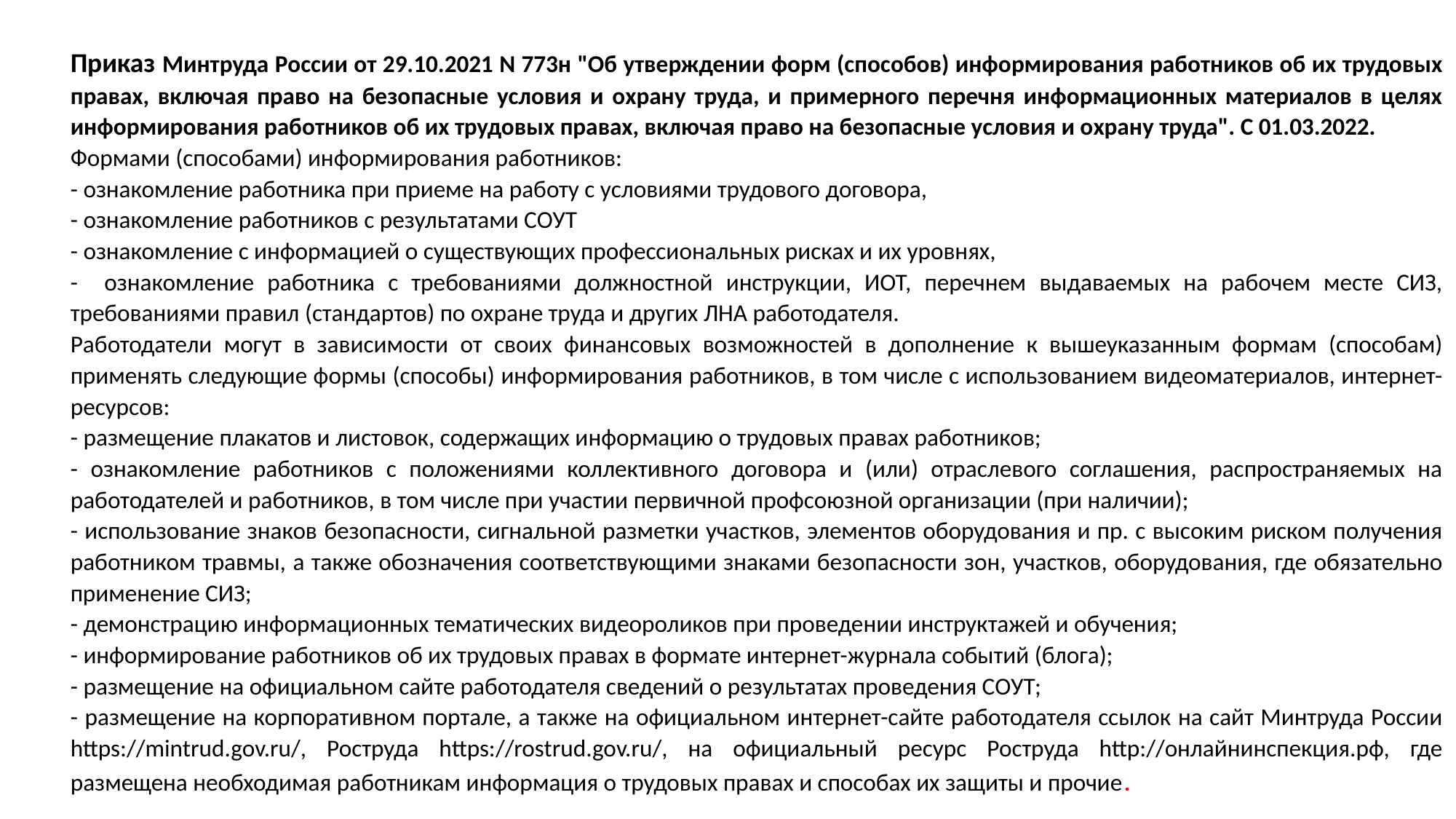

Приказ Минтруда России от 29.10.2021 N 773н "Об утверждении форм (способов) информирования работников об их трудовых правах, включая право на безопасные условия и охрану труда, и примерного перечня информационных материалов в целях информирования работников об их трудовых правах, включая право на безопасные условия и охрану труда". С 01.03.2022.
Формами (способами) информирования работников:
- ознакомление работника при приеме на работу с условиями трудового договора,
- ознакомление работников с результатами СОУТ
- ознакомление с информацией о существующих профессиональных рисках и их уровнях,
-  ознакомление работника с требованиями должностной инструкции, ИОТ, перечнем выдаваемых на рабочем месте СИЗ, требованиями правил (стандартов) по охране труда и других ЛНА работодателя.
Работодатели могут в зависимости от своих финансовых возможностей в дополнение к вышеуказанным формам (способам) применять следующие формы (способы) информирования работников, в том числе с использованием видеоматериалов, интернет-ресурсов:
- размещение плакатов и листовок, содержащих информацию о трудовых правах работников;
- ознакомление работников с положениями коллективного договора и (или) отраслевого соглашения, распространяемых на работодателей и работников, в том числе при участии первичной профсоюзной организации (при наличии);
- использование знаков безопасности, сигнальной разметки участков, элементов оборудования и пр. с высоким риском получения работником травмы, а также обозначения соответствующими знаками безопасности зон, участков, оборудования, где обязательно применение СИЗ;
- демонстрацию информационных тематических видеороликов при проведении инструктажей и обучения;
- информирование работников об их трудовых правах в формате интернет-журнала событий (блога);
- размещение на официальном сайте работодателя сведений о результатах проведения СОУТ;
- размещение на корпоративном портале, а также на официальном интернет-сайте работодателя ссылок на сайт Минтруда России https://mintrud.gov.ru/, Роструда https://rostrud.gov.ru/, на официальный ресурс Роструда http://онлайнинспекция.рф, где размещена необходимая работникам информация о трудовых правах и способах их защиты и прочие.